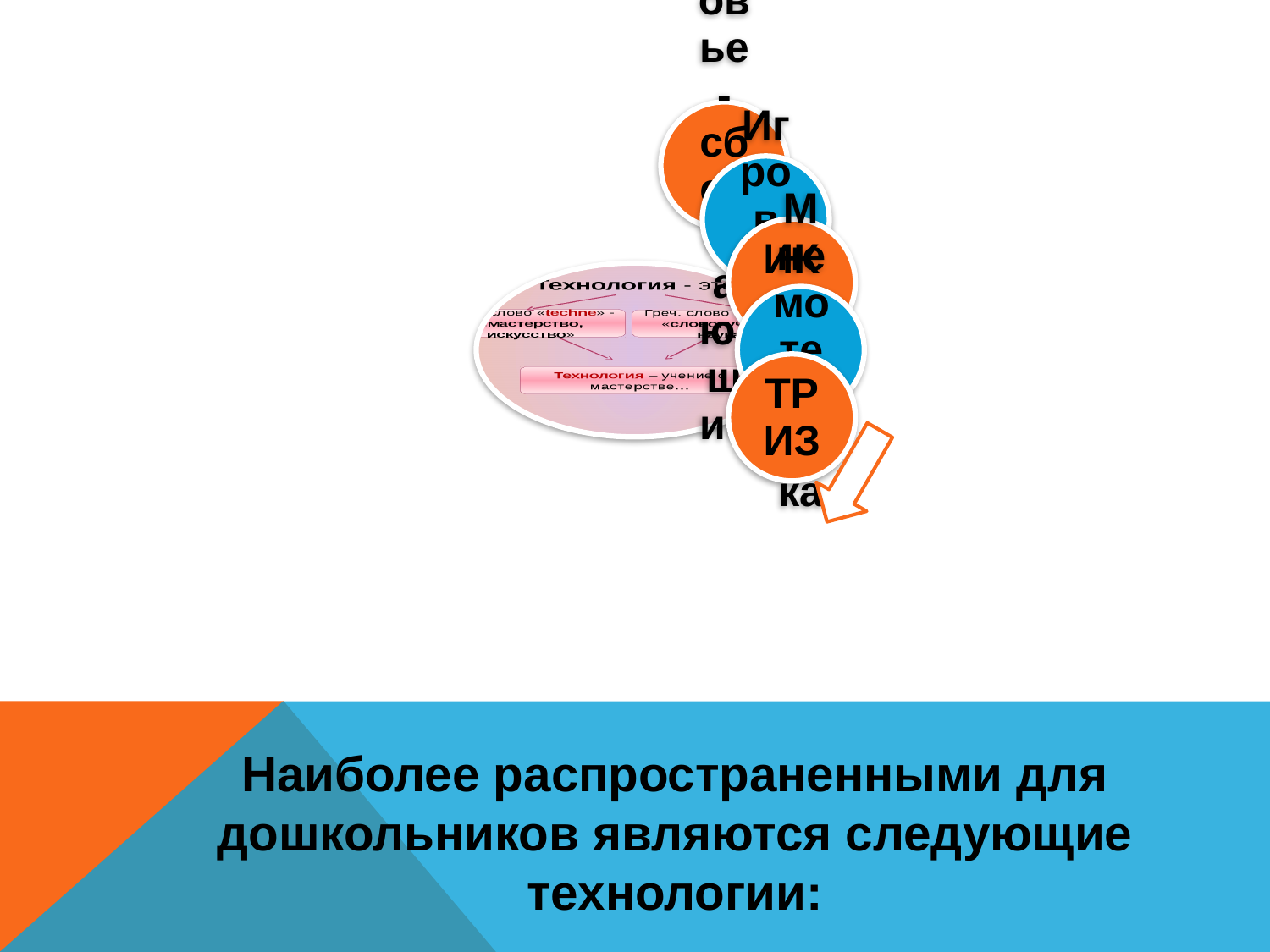

Наиболее распространенными для дошкольников являются следующие технологии: